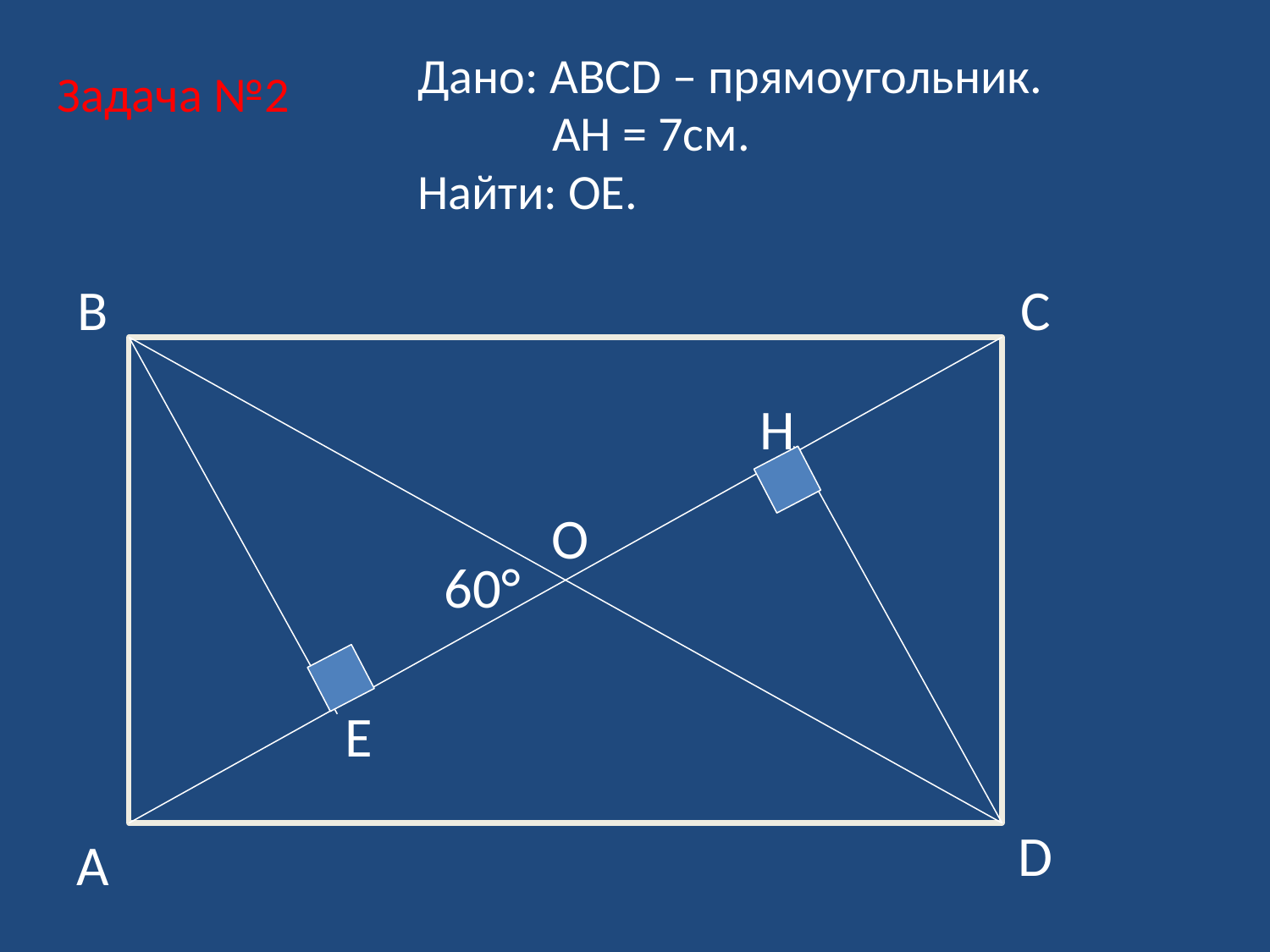

Задача №2

Дано: АВСD – прямоугольник.
            АH = 7см.
Найти: ОЕ.
B
C

H

O
60°

E
D
A